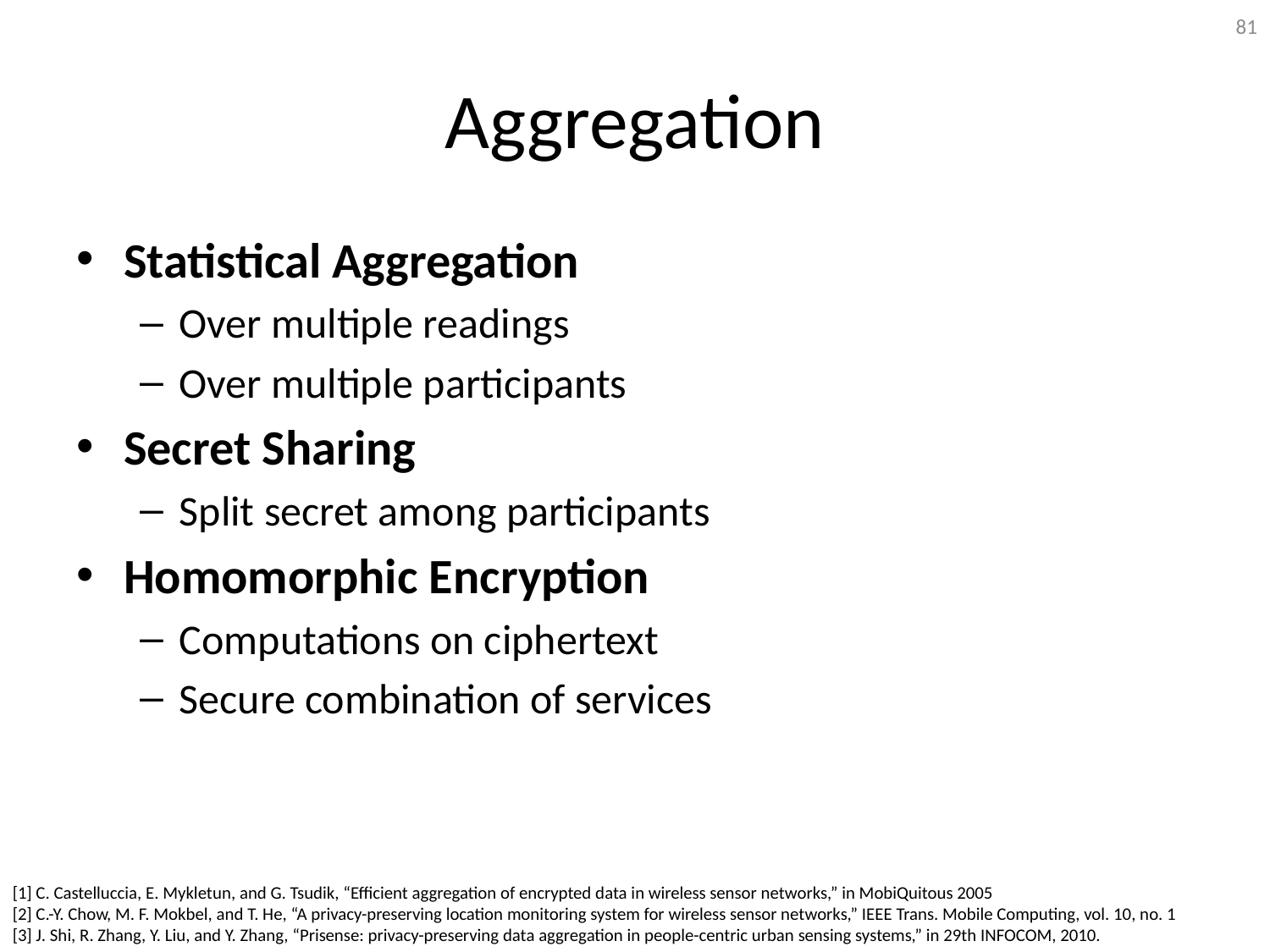

81
# Aggregation
Statistical Aggregation
Over multiple readings
Over multiple participants
Secret Sharing
Split secret among participants
Homomorphic Encryption
Computations on ciphertext
Secure combination of services
[1] C. Castelluccia, E. Mykletun, and G. Tsudik, “Efficient aggregation of encrypted data in wireless sensor networks,” in MobiQuitous 2005
[2] C.-Y. Chow, M. F. Mokbel, and T. He, “A privacy-preserving location monitoring system for wireless sensor networks,” IEEE Trans. Mobile Computing, vol. 10, no. 1
[3] J. Shi, R. Zhang, Y. Liu, and Y. Zhang, “Prisense: privacy-preserving data aggregation in people-centric urban sensing systems,” in 29th INFOCOM, 2010.